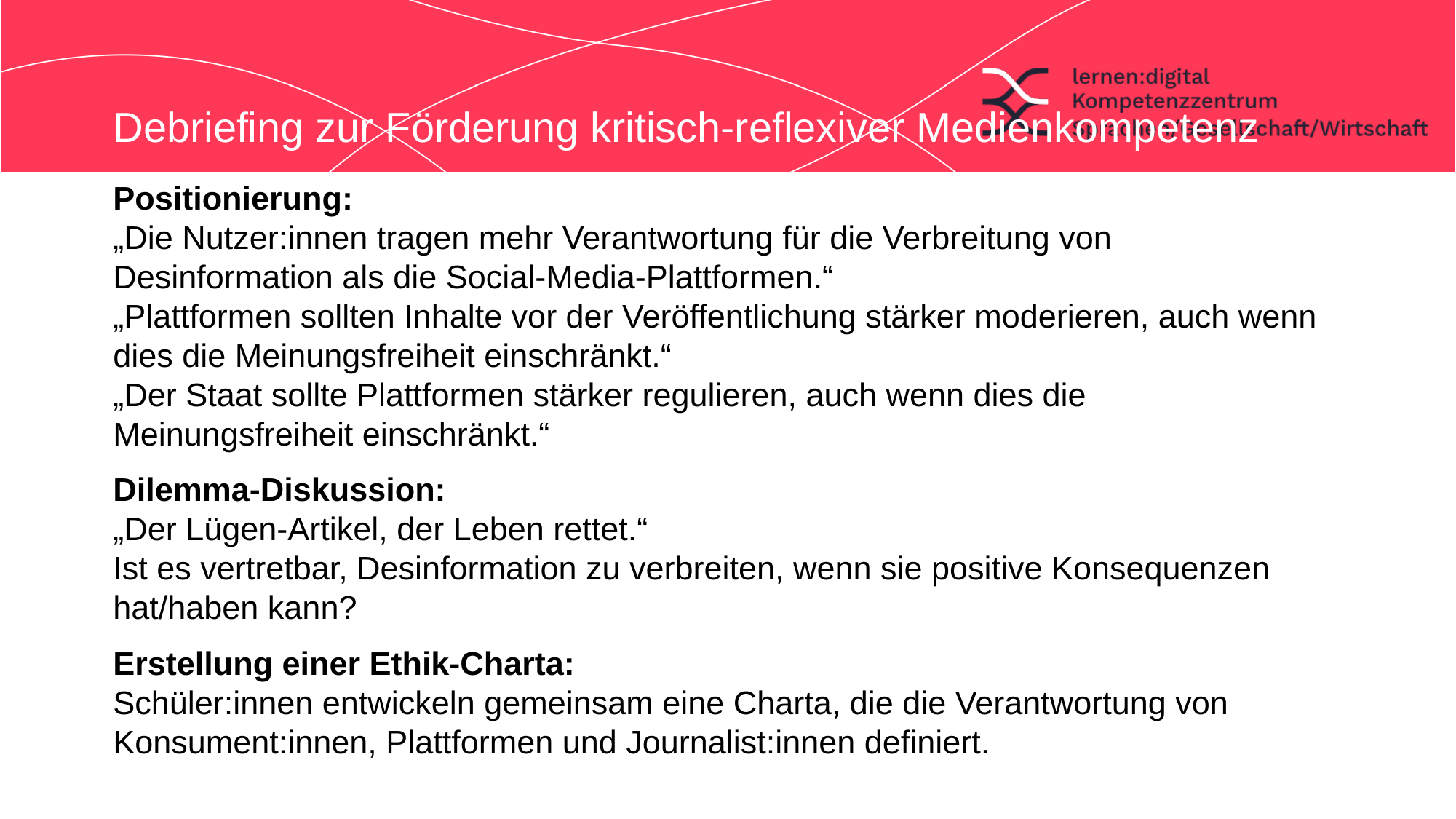

# Debriefing zur Förderung kritisch-reflexiver Medienkompetenz
Positionierung:
„Die Nutzer:innen tragen mehr Verantwortung für die Verbreitung von Desinformation als die Social-Media-Plattformen.“
„Plattformen sollten Inhalte vor der Veröffentlichung stärker moderieren, auch wenn dies die Meinungsfreiheit einschränkt.“
„Der Staat sollte Plattformen stärker regulieren, auch wenn dies die Meinungsfreiheit einschränkt.“
Dilemma-Diskussion:
„Der Lügen-Artikel, der Leben rettet.“
Ist es vertretbar, Desinformation zu verbreiten, wenn sie positive Konsequenzen hat/haben kann?
Erstellung einer Ethik-Charta:
Schüler:innen entwickeln gemeinsam eine Charta, die die Verantwortung von Konsument:innen, Plattformen und Journalist:innen definiert.